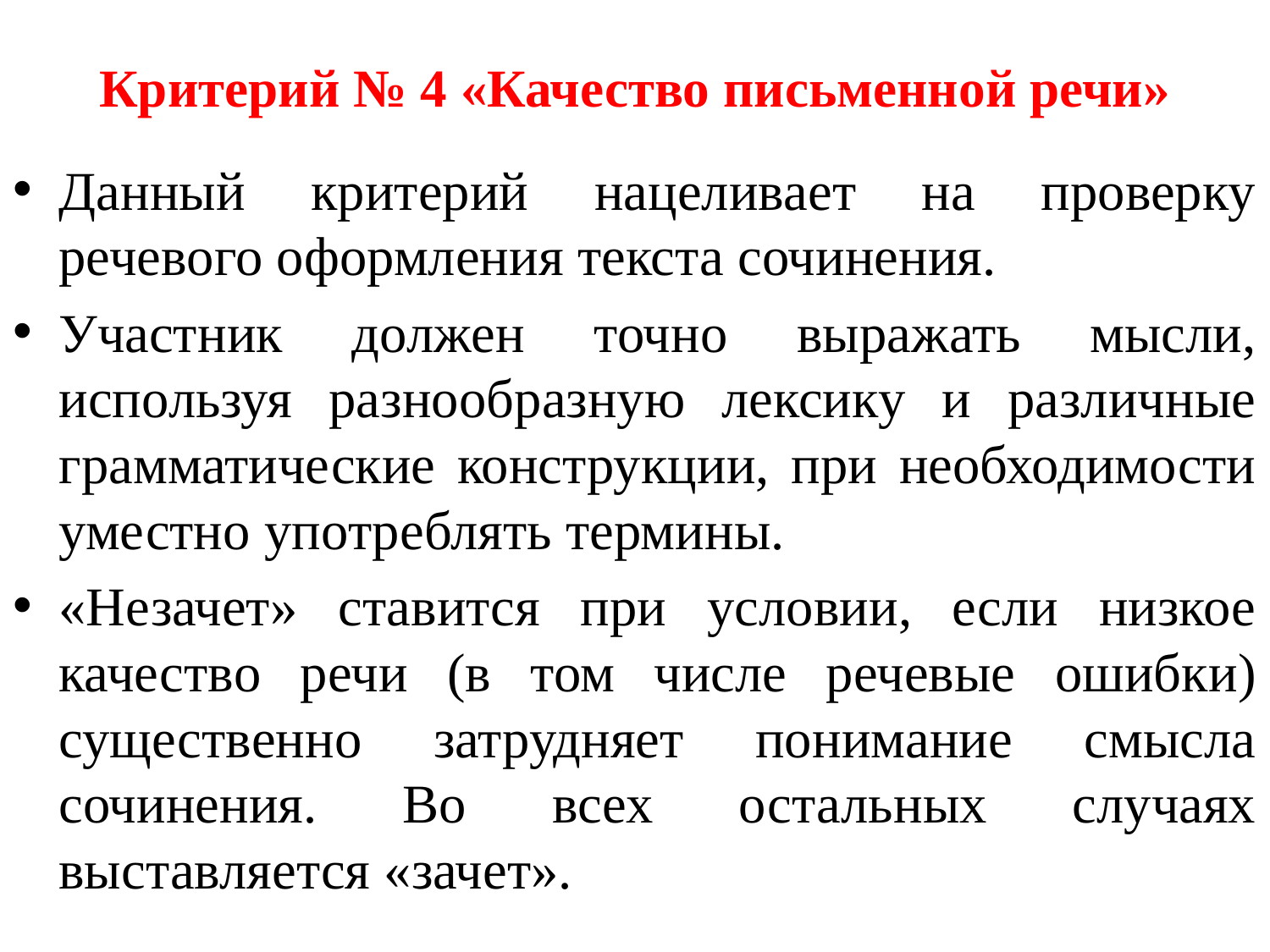

# Критерий № 4 «Качество письменной речи»
Данный критерий нацеливает на проверку речевого оформления текста сочинения.
Участник должен точно выражать мысли, используя разнообразную лексику и различные грамматические конструкции, при необходимости уместно употреблять термины.
«Незачет» ставится при условии, если низкое качество речи (в том числе речевые ошибки) существенно затрудняет понимание смысла сочинения. Во всех остальных случаях выставляется «зачет».